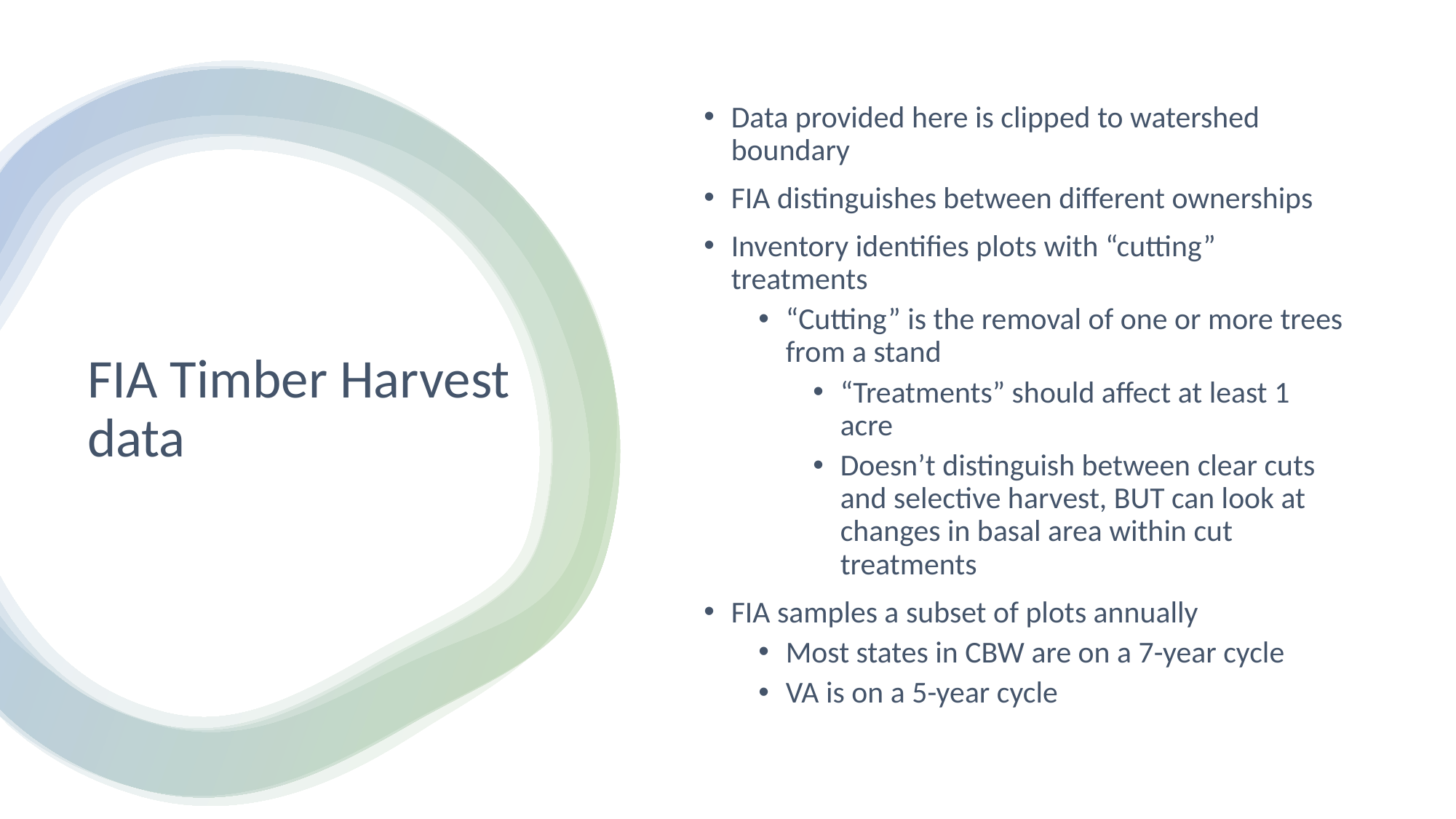

Data provided here is clipped to watershed boundary
FIA distinguishes between different ownerships
Inventory identifies plots with “cutting” treatments
“Cutting” is the removal of one or more trees from a stand
“Treatments” should affect at least 1 acre
Doesn’t distinguish between clear cuts and selective harvest, BUT can look at changes in basal area within cut treatments
FIA samples a subset of plots annually
Most states in CBW are on a 7-year cycle
VA is on a 5-year cycle

# FIA Timber Harvest data